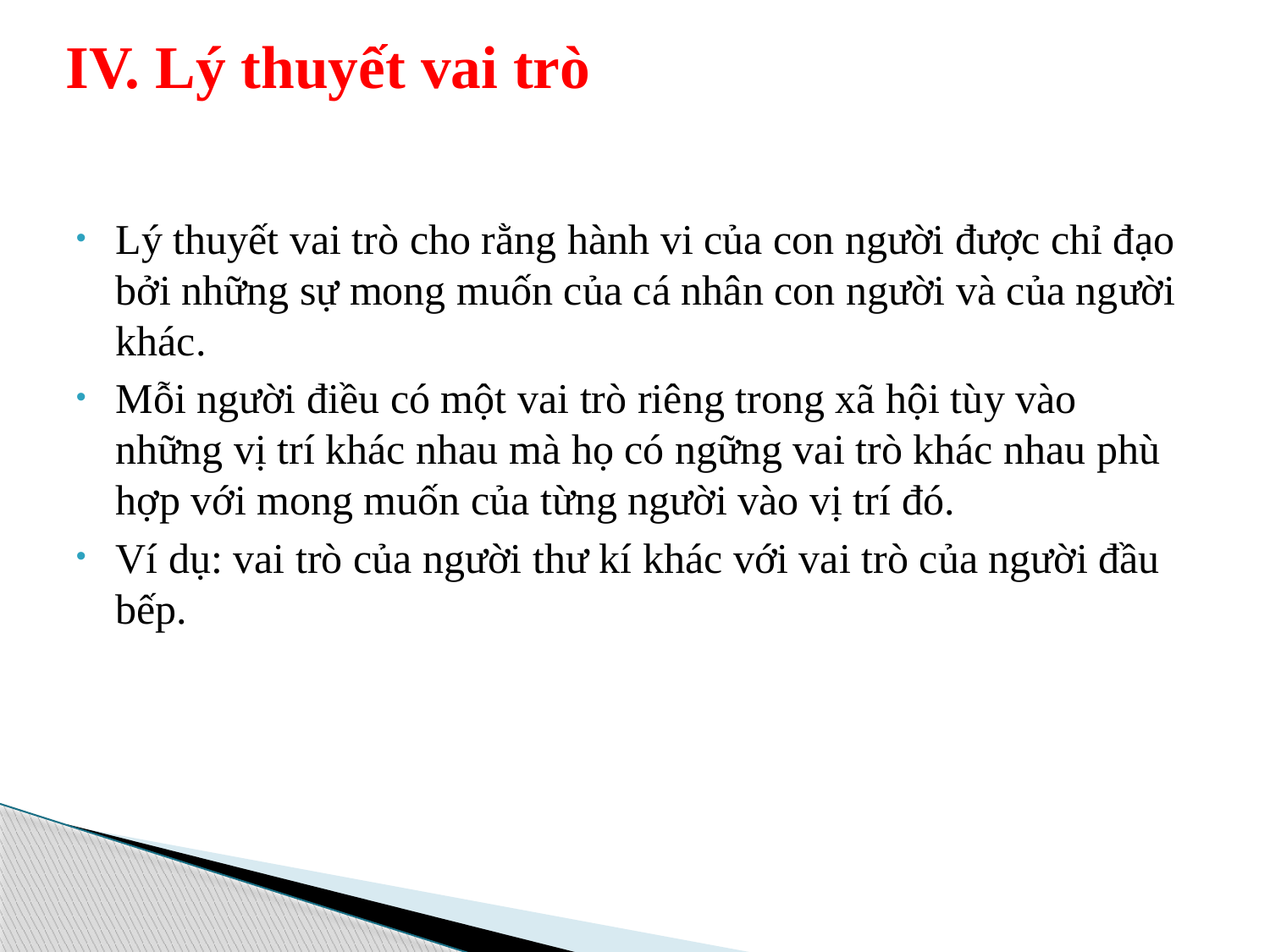

# IV. Lý thuyết vai trò
Lý thuyết vai trò cho rằng hành vi của con người được chỉ đạo bởi những sự mong muốn của cá nhân con người và của người khác.
Mỗi người điều có một vai trò riêng trong xã hội tùy vào những vị trí khác nhau mà họ có ngững vai trò khác nhau phù hợp với mong muốn của từng người vào vị trí đó.
Ví dụ: vai trò của người thư kí khác với vai trò của người đầu bếp.